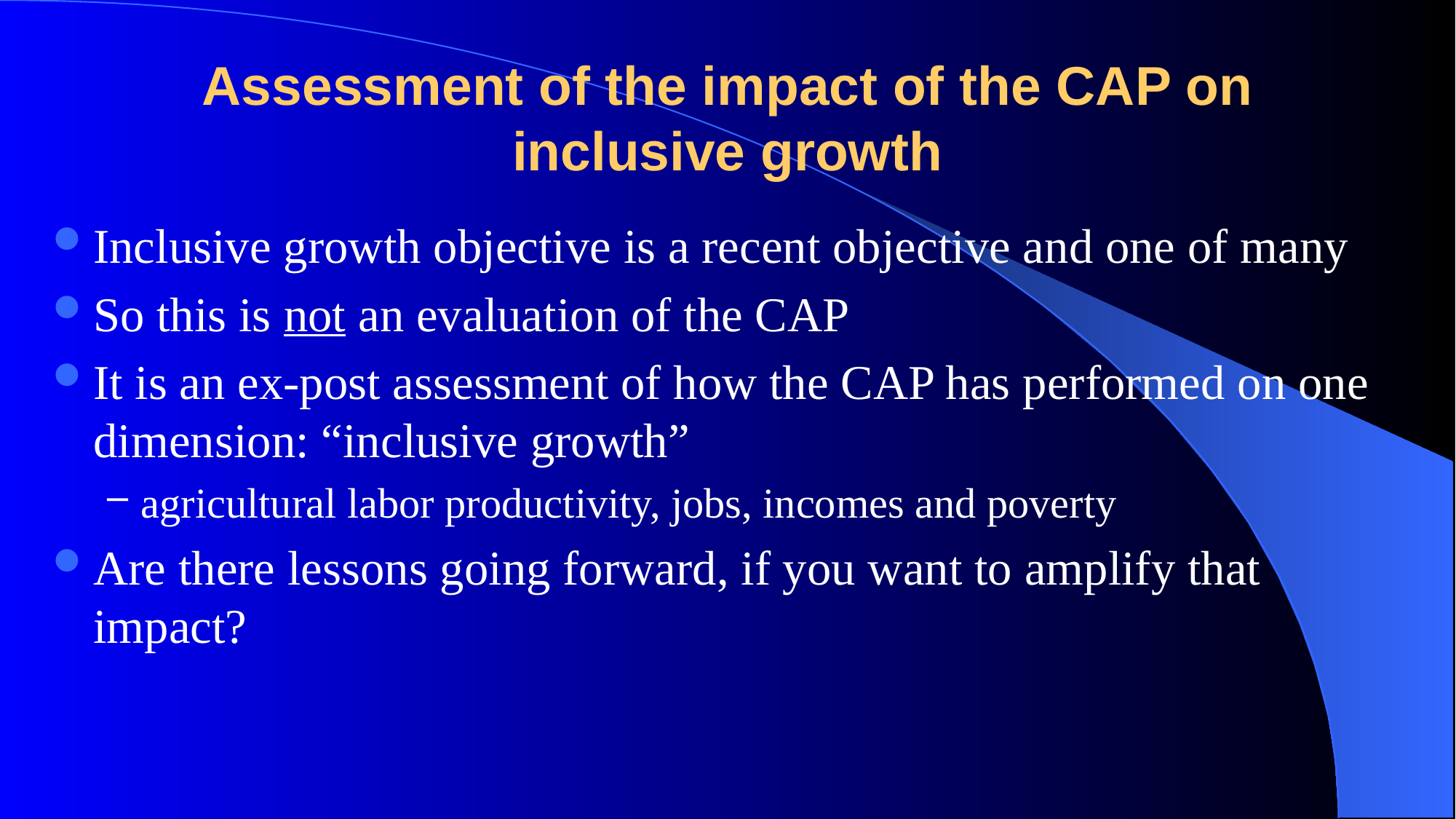

# Assessment of the impact of the CAP on inclusive growth
Inclusive growth objective is a recent objective and one of many
So this is not an evaluation of the CAP
It is an ex-post assessment of how the CAP has performed on one dimension: “inclusive growth”
agricultural labor productivity, jobs, incomes and poverty
Are there lessons going forward, if you want to amplify that impact?